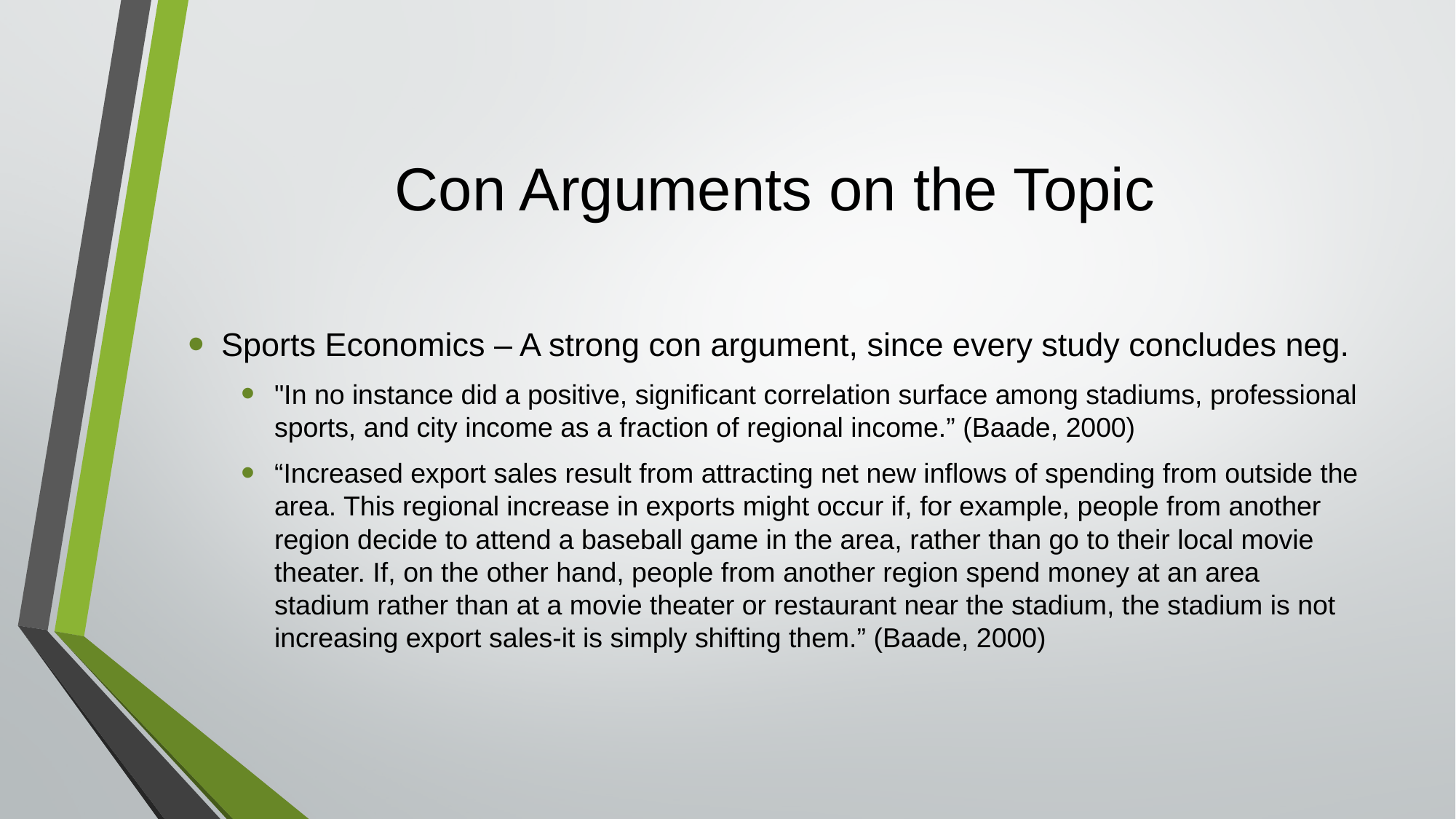

# Con Arguments on the Topic
Sports Economics – A strong con argument, since every study concludes neg.
"In no instance did a positive, significant correlation surface among stadiums, professional sports, and city income as a fraction of regional income.” (Baade, 2000)
“Increased export sales result from attracting net new inflows of spending from outside the area. This regional increase in exports might occur if, for example, people from another region decide to attend a baseball game in the area, rather than go to their local movie theater. If, on the other hand, people from another region spend money at an area stadium rather than at a movie theater or restaurant near the stadium, the stadium is not increasing export sales-it is simply shifting them.” (Baade, 2000)